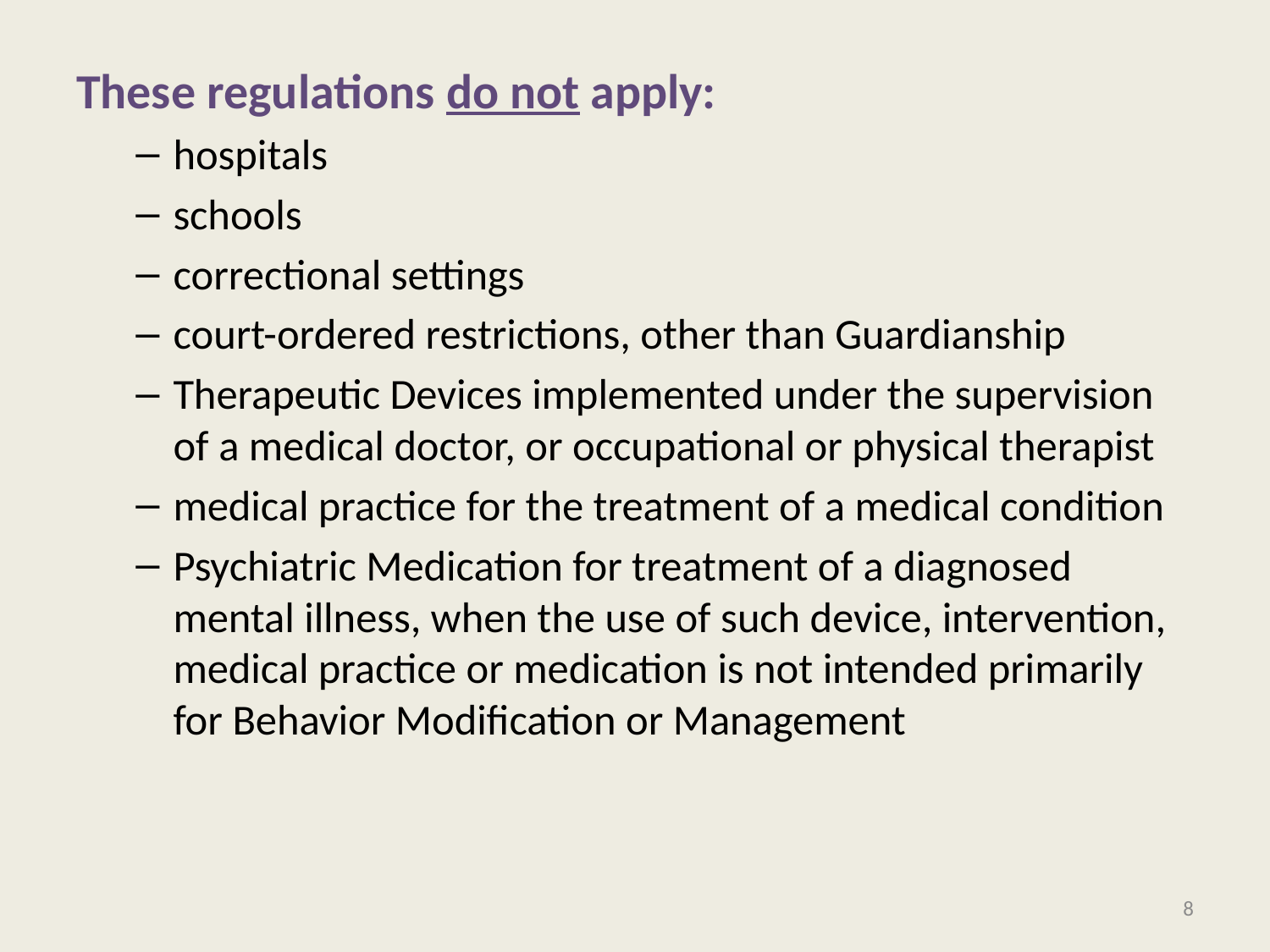

These regulations do not apply:
hospitals
schools
correctional settings
court-ordered restrictions, other than Guardianship
Therapeutic Devices implemented under the supervision of a medical doctor, or occupational or physical therapist
medical practice for the treatment of a medical condition
Psychiatric Medication for treatment of a diagnosed mental illness, when the use of such device, intervention, medical practice or medication is not intended primarily for Behavior Modification or Management
8